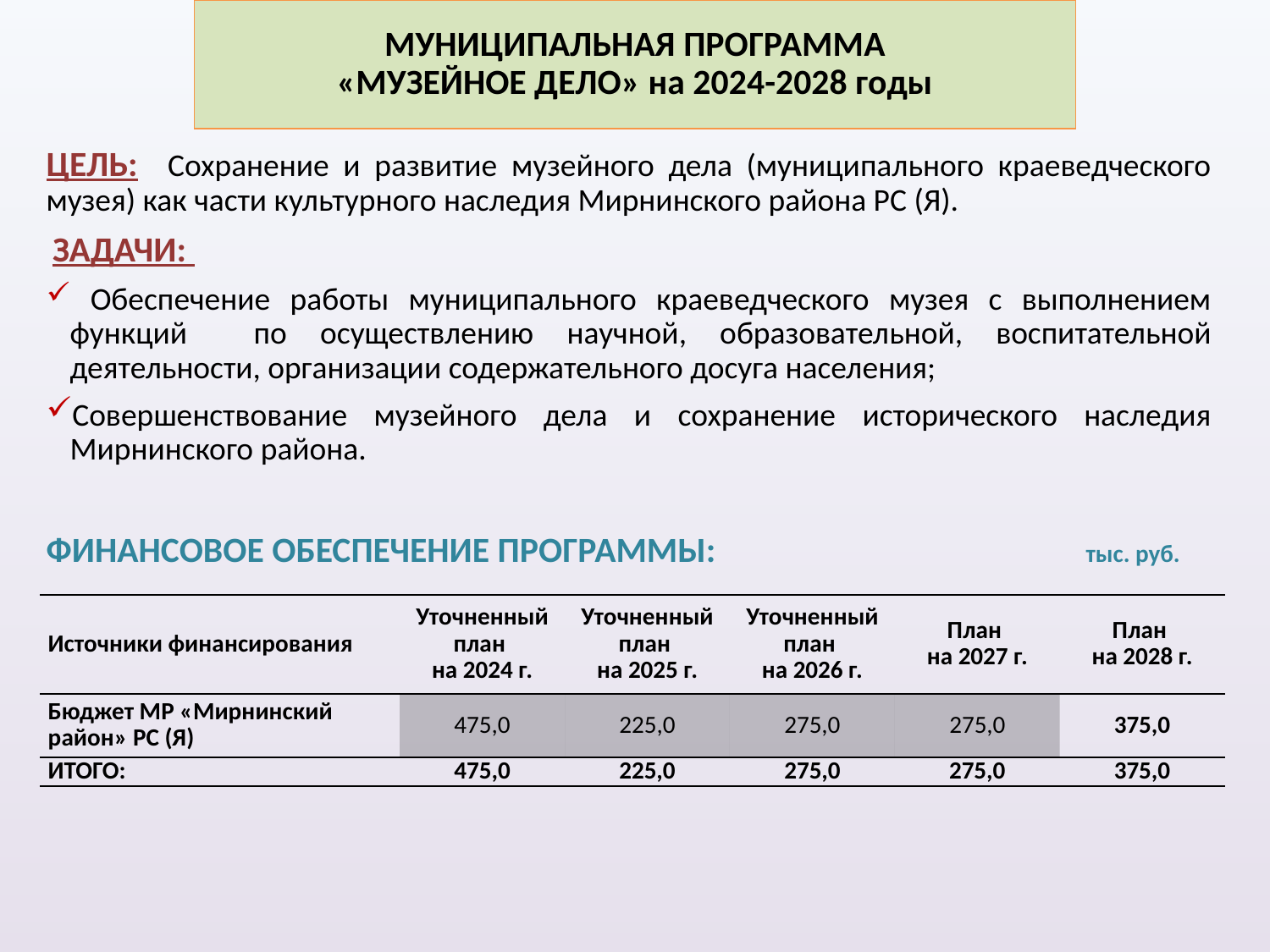

# МУНИЦИПАЛЬНАЯ ПРОГРАММА «МУЗЕЙНОЕ ДЕЛО» на 2024-2028 годы
ЦЕЛЬ:  Сохранение и развитие музейного дела (муниципального краеведческого музея) как части культурного наследия Мирнинского района РС (Я).
 ЗАДАЧИ:
 Обеспечение работы муниципального краеведческого музея с выполнением функций  по осуществлению научной, образовательной, воспитательной деятельности, организации содержательного досуга населения;
Совершенствование музейного дела и сохранение исторического наследия Мирнинского района.

ФИНАНСОВОЕ ОБЕСПЕЧЕНИЕ ПРОГРАММЫ:                                              тыс. руб.

| Источники финансирования | Уточненный план на 2024 г. | Уточненный план на 2025 г. | Уточненный план на 2026 г. | План на 2027 г. | План на 2028 г. |
| --- | --- | --- | --- | --- | --- |
| Бюджет МР «Мирнинский район» РС (Я) | 475,0 | 225,0 | 275,0 | 275,0 | 375,0 |
| ИТОГО: | 475,0 | 225,0 | 275,0 | 275,0 | 375,0 |